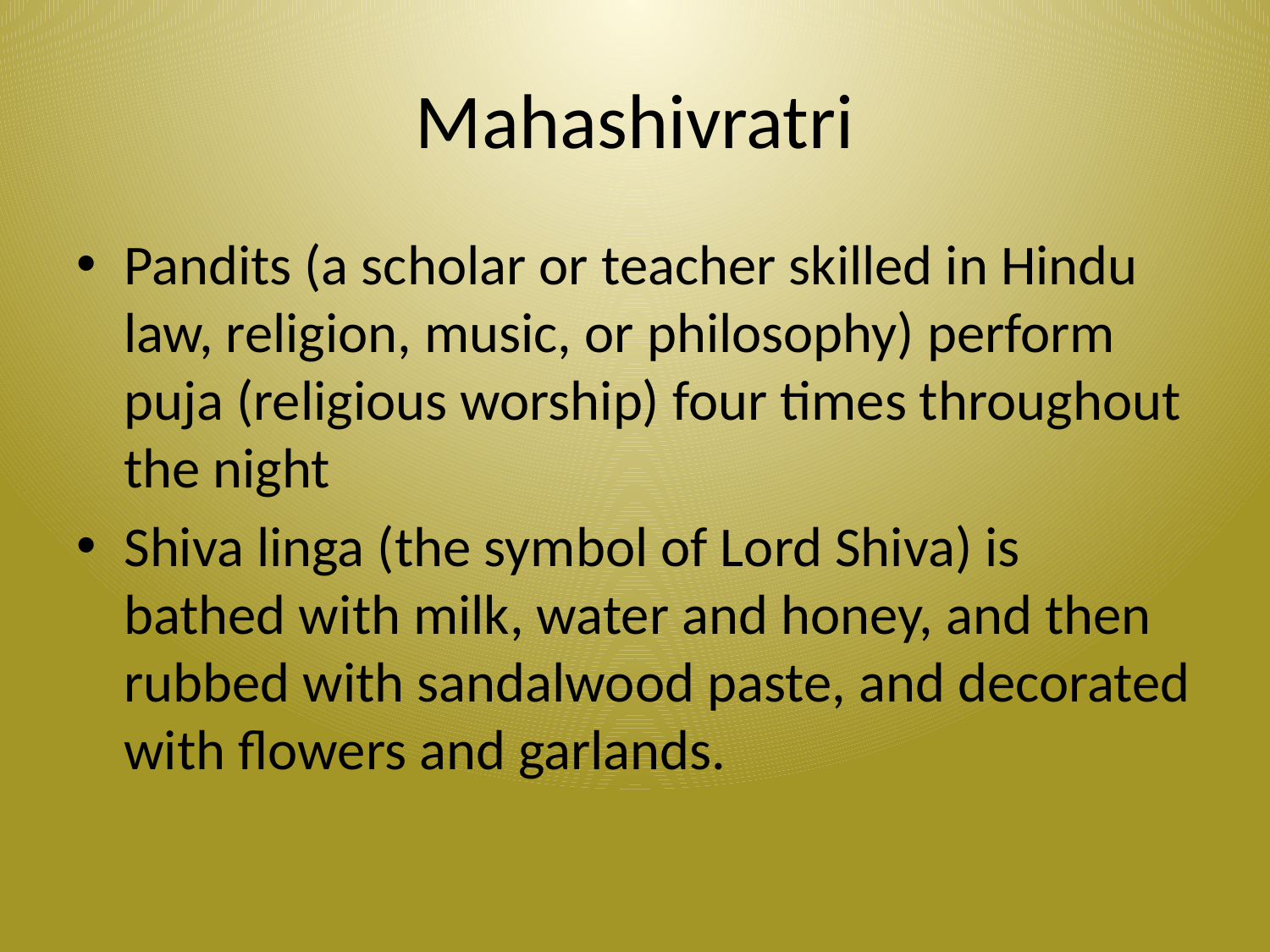

# Mahashivratri
Pandits (a scholar or teacher skilled in Hindu law, religion, music, or philosophy) perform puja (religious worship) four times throughout the night
Shiva linga (the symbol of Lord Shiva) is bathed with milk, water and honey, and then rubbed with sandalwood paste, and decorated with flowers and garlands.